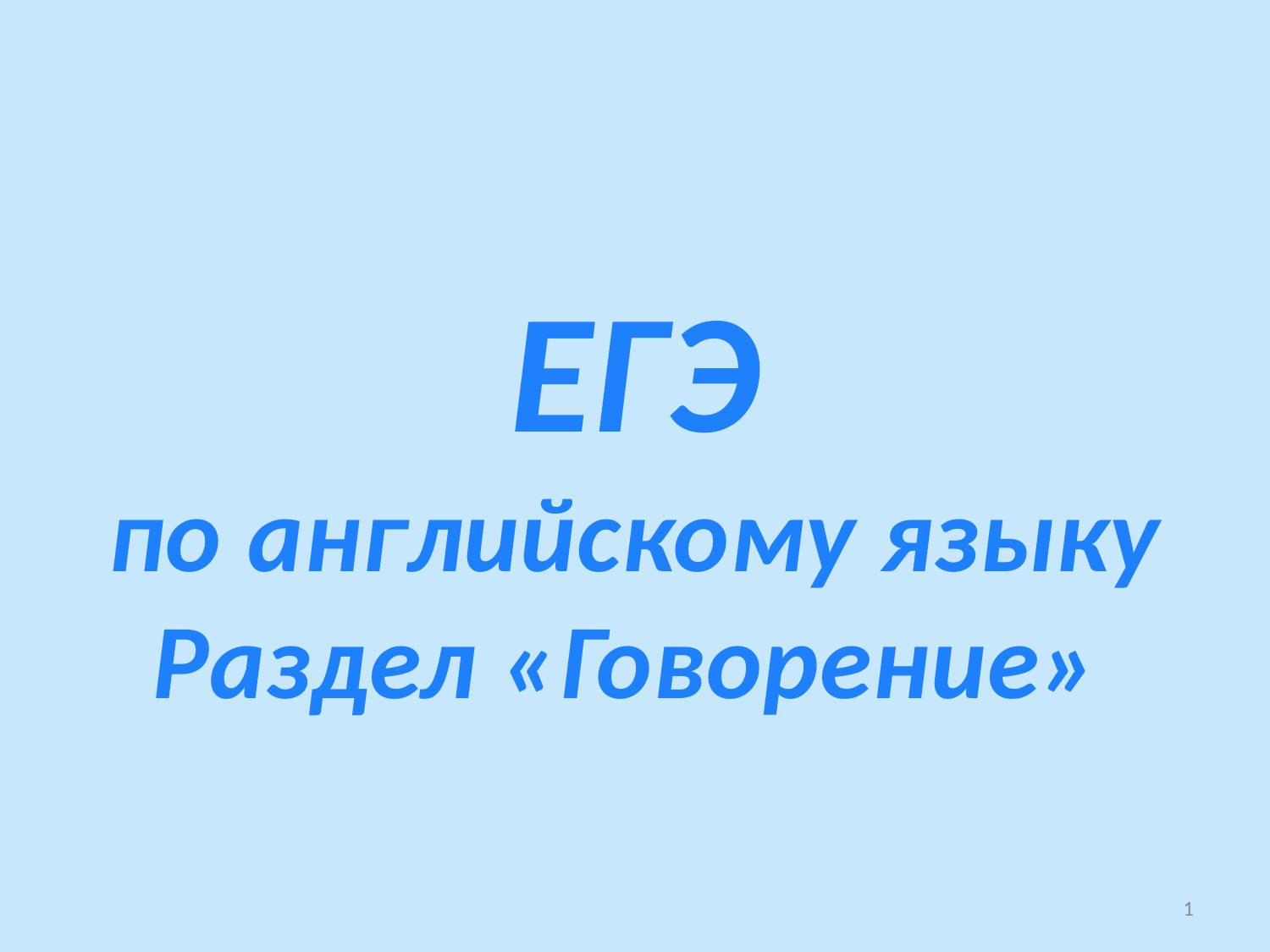

# ЕГЭ по английскому языку Раздел «Говорение»
1